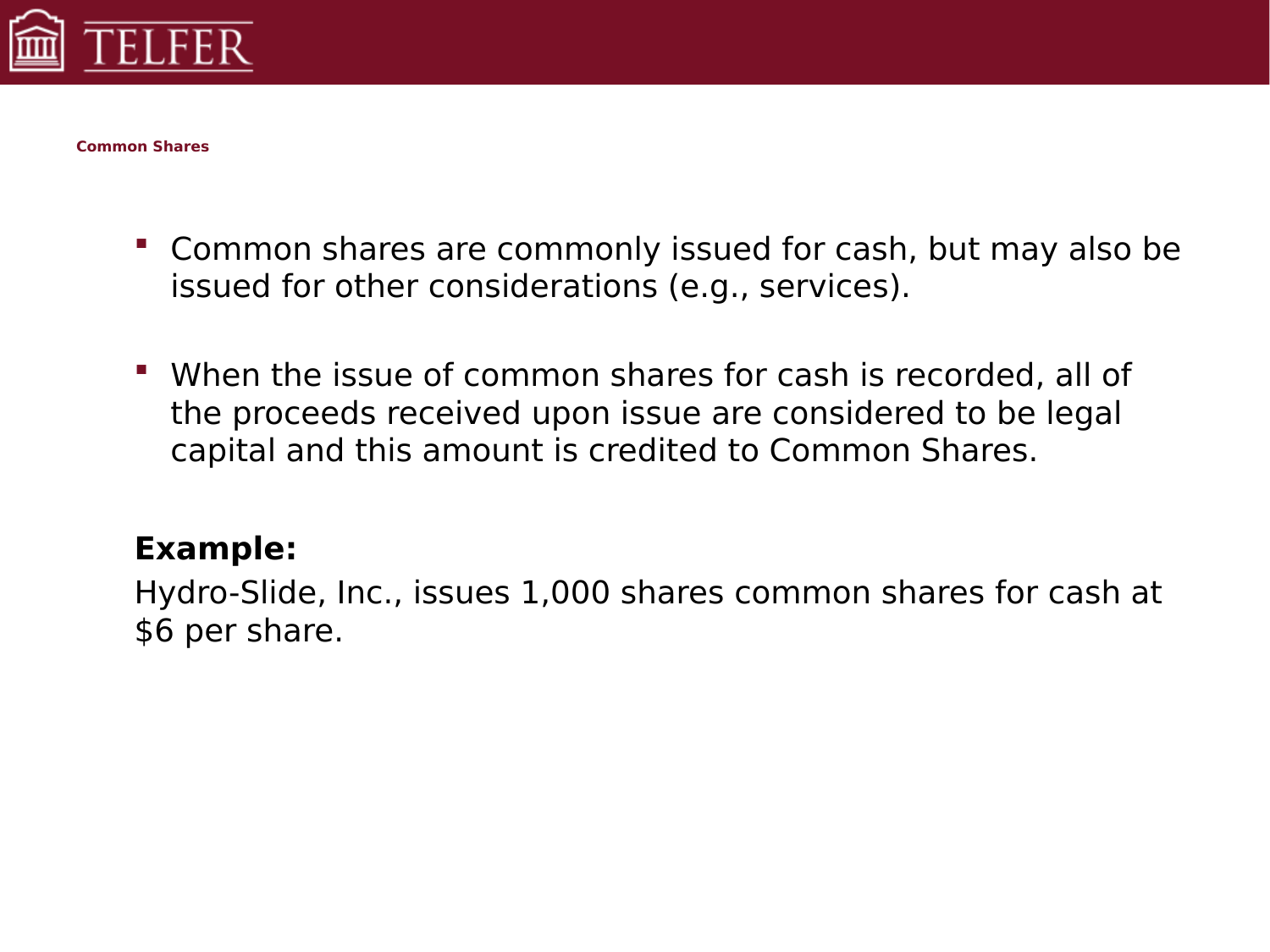

# Common Shares
Common shares are commonly issued for cash, but may also be issued for other considerations (e.g., services).

When the issue of common shares for cash is recorded, all of the proceeds received upon issue are considered to be legal capital and this amount is credited to Common Shares.

Example:
Hydro-Slide, Inc., issues 1,000 shares common shares for cash at $6 per share.